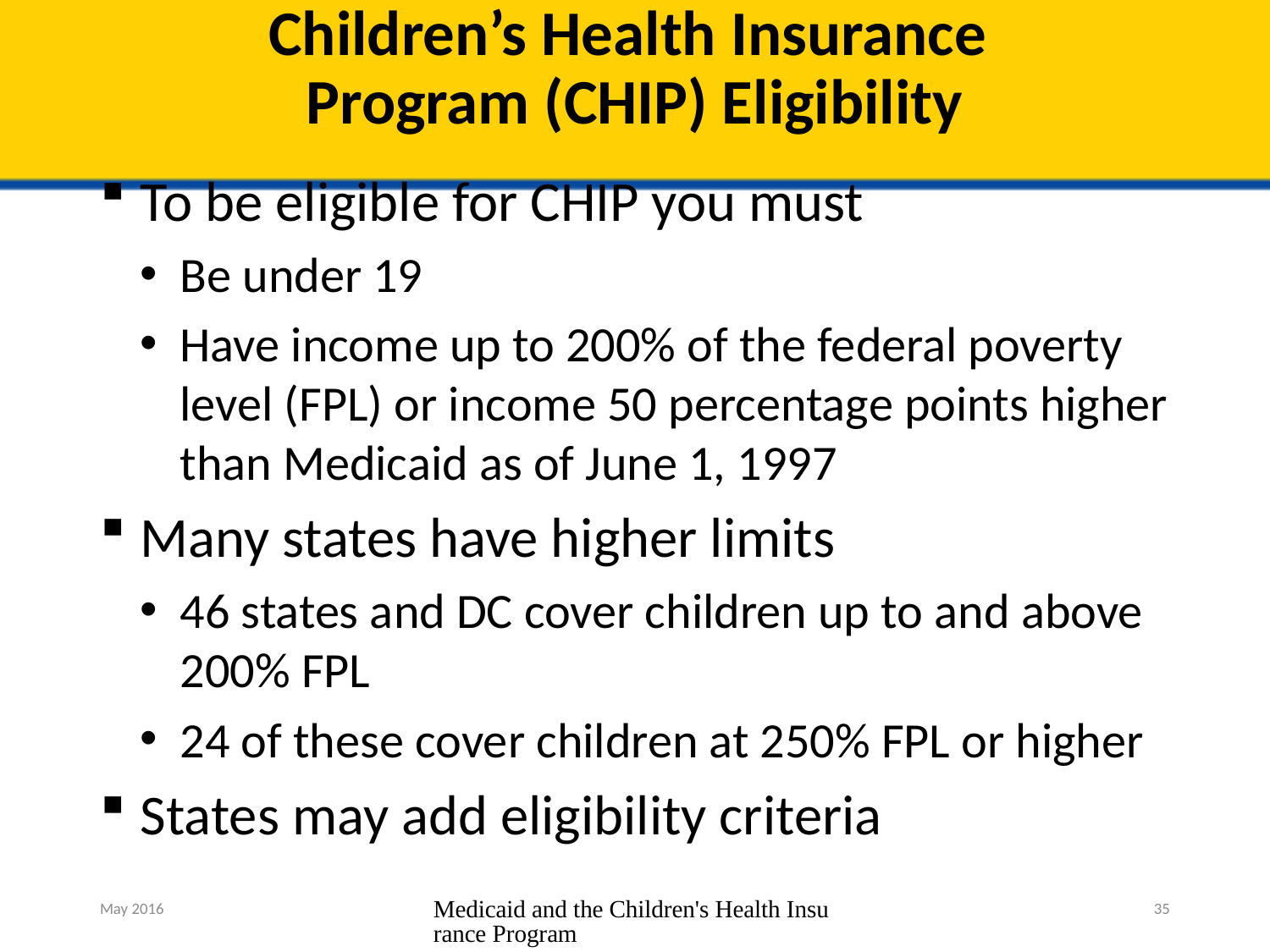

# Children’s Health Insurance Program (CHIP) Eligibility
To be eligible for CHIP you must
Be under 19
Have income up to 200% of the federal poverty level (FPL) or income 50 percentage points higher than Medicaid as of June 1, 1997
Many states have higher limits
46 states and DC cover children up to and above 200% FPL
24 of these cover children at 250% FPL or higher
States may add eligibility criteria

May 2016
Medicaid and the Children's Health Insurance Program
35